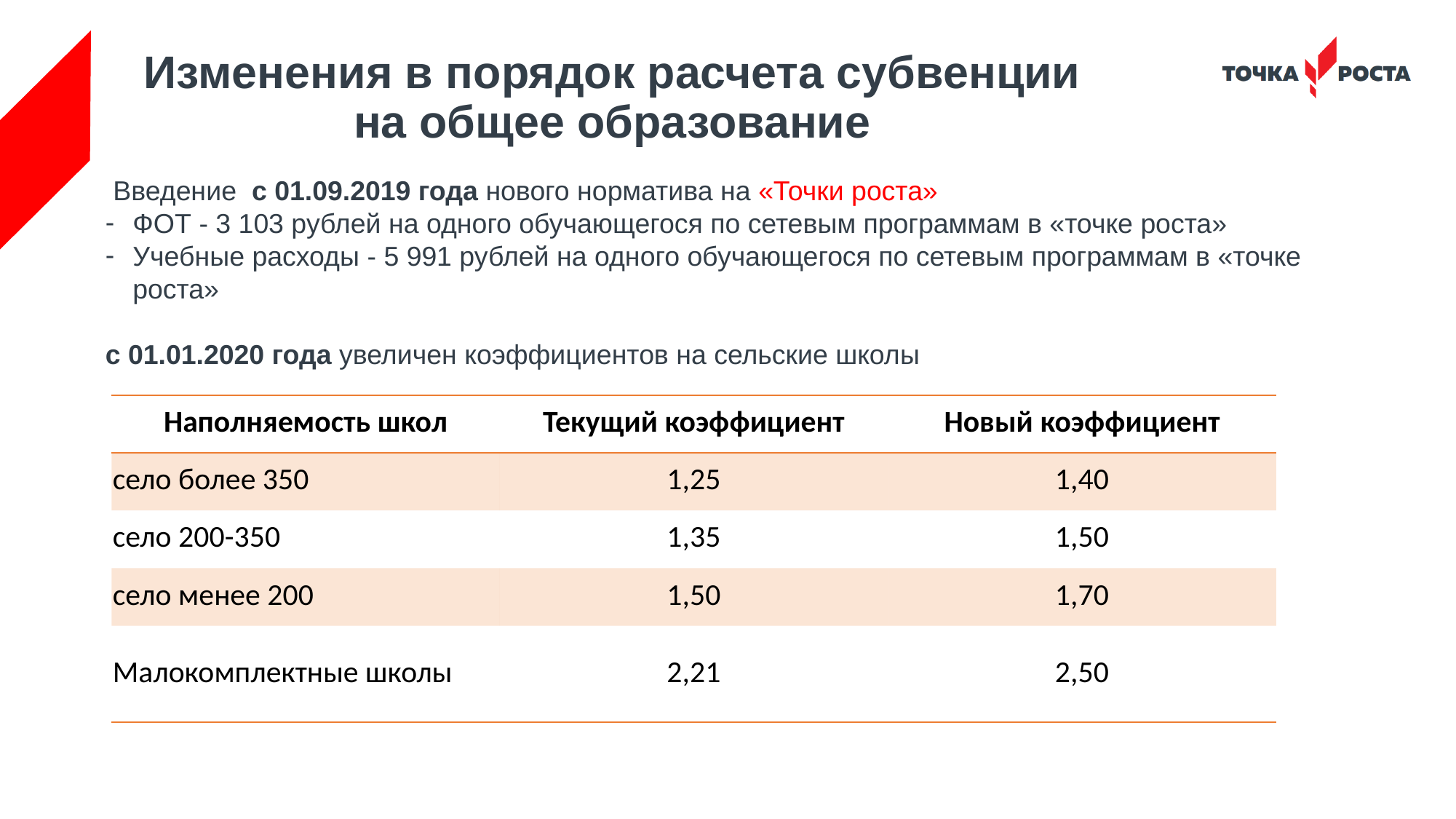

# Изменения в порядок расчета субвенции на общее образование
 Введение  с 01.09.2019 года нового норматива на «Точки роста»
ФОТ - 3 103 рублей на одного обучающегося по сетевым программам в «точке роста»
Учебные расходы - 5 991 рублей на одного обучающегося по сетевым программам в «точке роста»

с 01.01.2020 года увеличен коэффициентов на сельские школы

| Наполняемость школ | Текущий коэффициент | Новый коэффициент |
| --- | --- | --- |
| село более 350 | 1,25 | 1,40 |
| село 200-350 | 1,35 | 1,50 |
| село менее 200 | 1,50 | 1,70 |
| Малокомплектные школы | 2,21 | 2,50 |